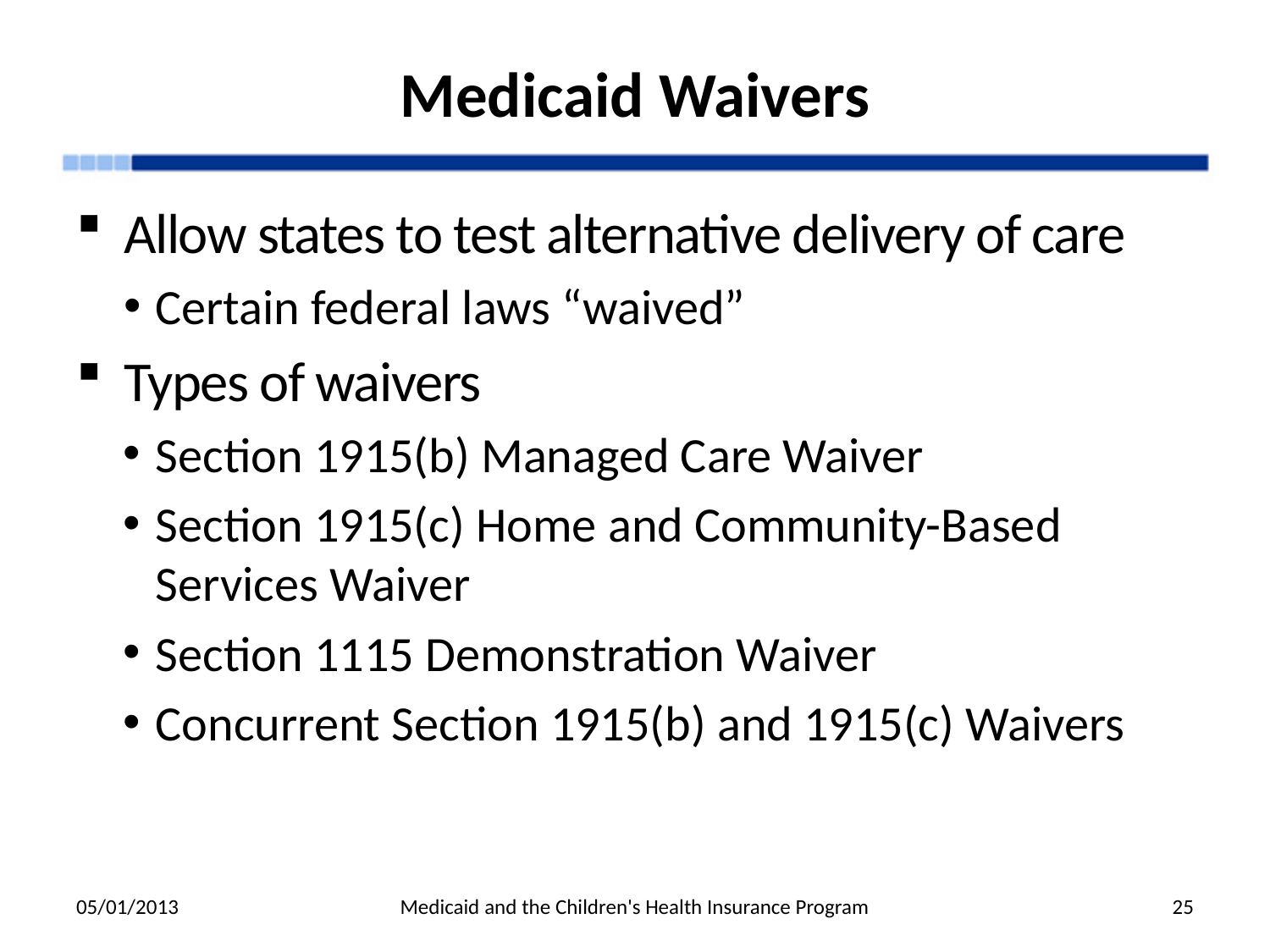

# Medicaid Waivers
Allow states to test alternative delivery of care
Certain federal laws “waived”
Types of waivers
Section 1915(b) Managed Care Waiver
Section 1915(c) Home and Community-Based Services Waiver
Section 1115 Demonstration Waiver
Concurrent Section 1915(b) and 1915(c) Waivers
05/01/2013
Medicaid and the Children's Health Insurance Program
25